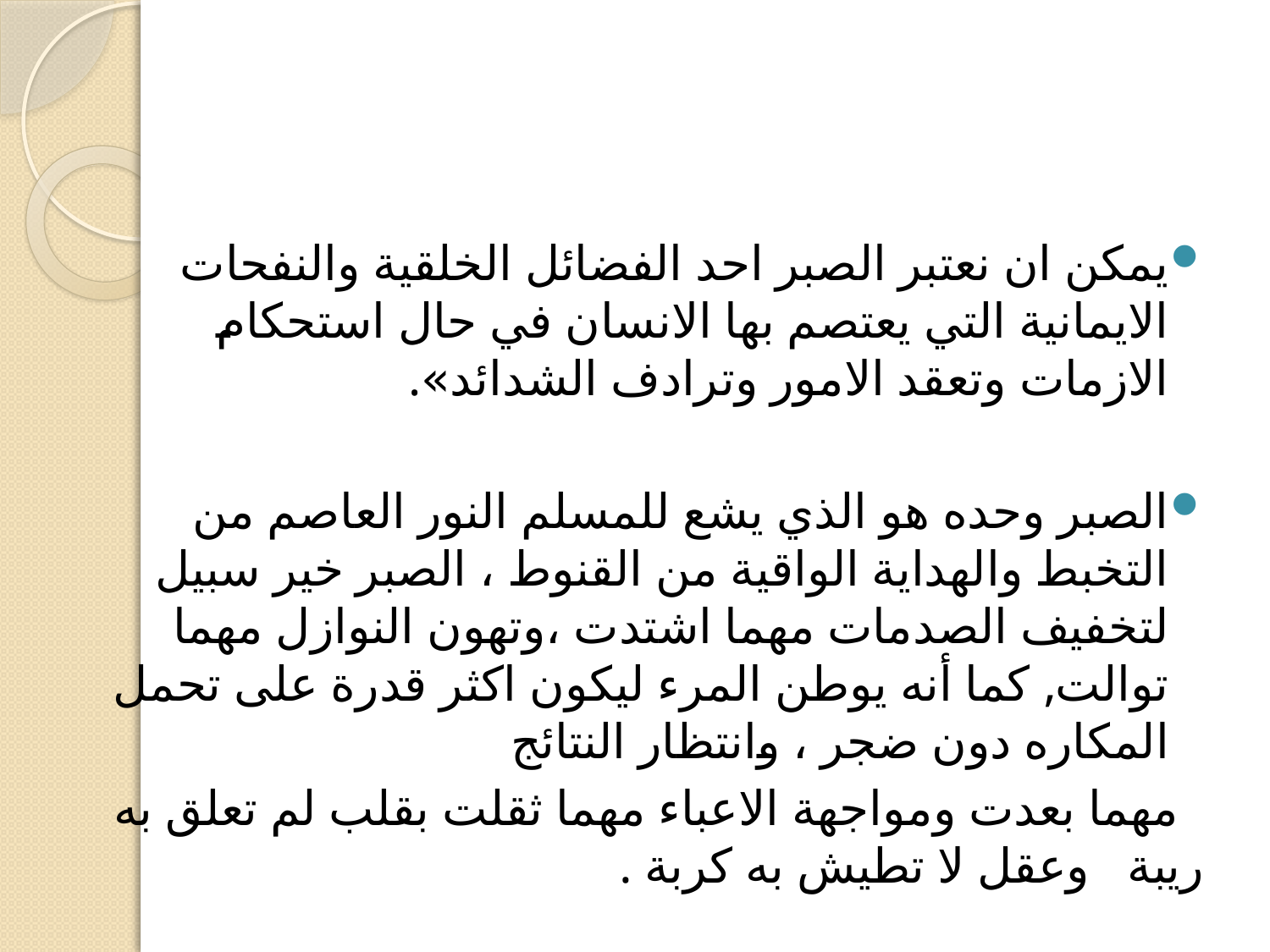

يمكن ان نعتبر الصبر احد الفضائل الخلقية والنفحات الايمانية التي يعتصم بها الانسان في حال استحكام الازمات وتعقد الامور وترادف الشدائد».

الصبر وحده هو الذي يشع للمسلم النور العاصم من التخبط والهداية الواقية من القنوط ، الصبر خير سبيل لتخفيف الصدمات مهما اشتدت ،وتهون النوازل مهما توالت, كما أنه يوطن المرء ليكون اكثر قدرة على تحمل المكاره دون ضجر ، وانتظار النتائج
  مهما بعدت ومواجهة الاعباء مهما ثقلت بقلب لم تعلق به ريبة   وعقل لا تطيش به كربة .